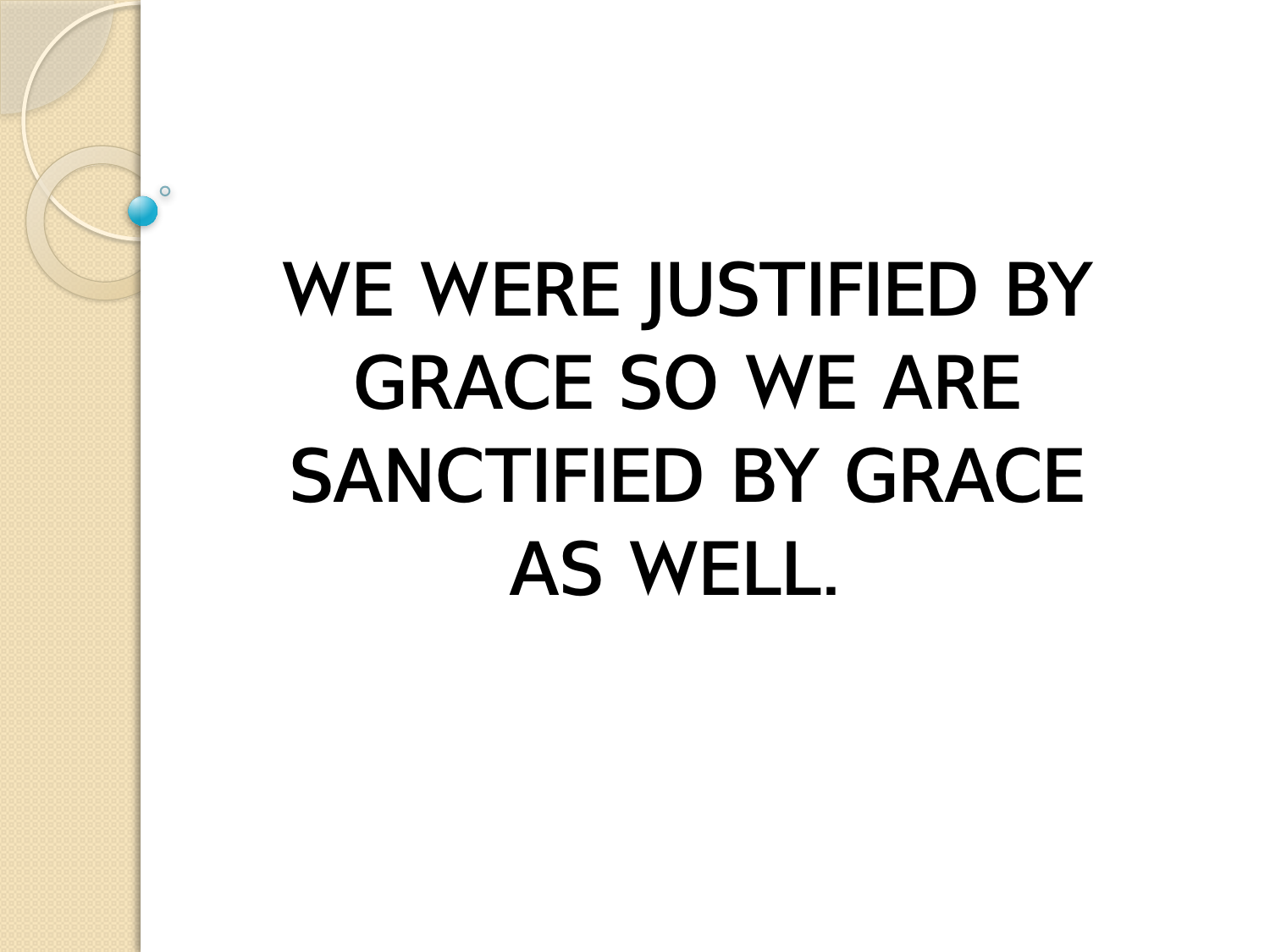

WE WERE JUSTIFIED BY GRACE SO WE ARE SANCTIFIED BY GRACE AS WELL.